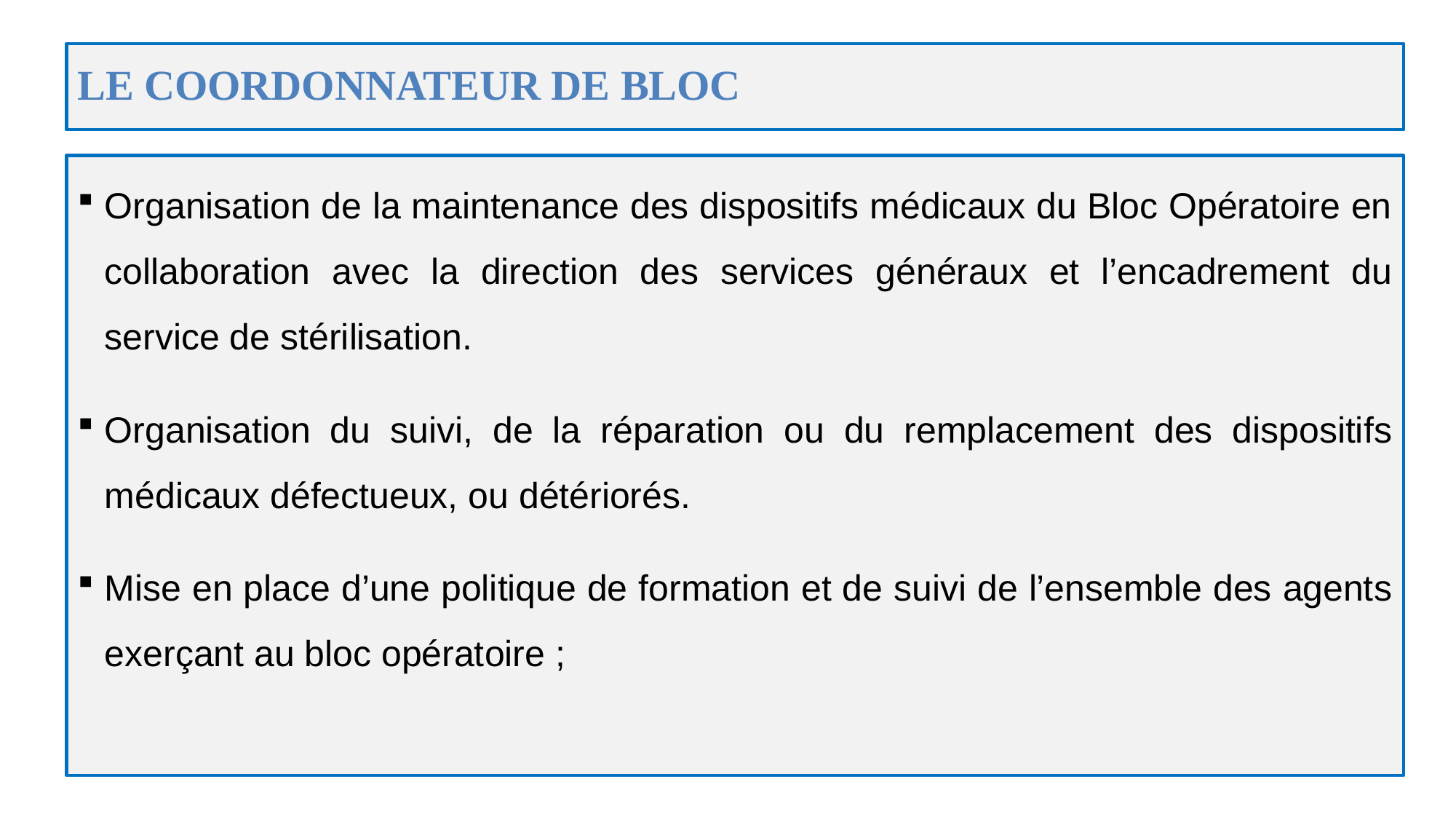

# LE COORDONNATEUR DE BLOC
Organisation de la maintenance des dispositifs médicaux du Bloc Opératoire en collaboration avec la direction des services généraux et l’encadrement du service de stérilisation.
Organisation du suivi, de la réparation ou du remplacement des dispositifs médicaux défectueux, ou détériorés.
Mise en place d’une politique de formation et de suivi de l’ensemble des agents exerçant au bloc opératoire ;